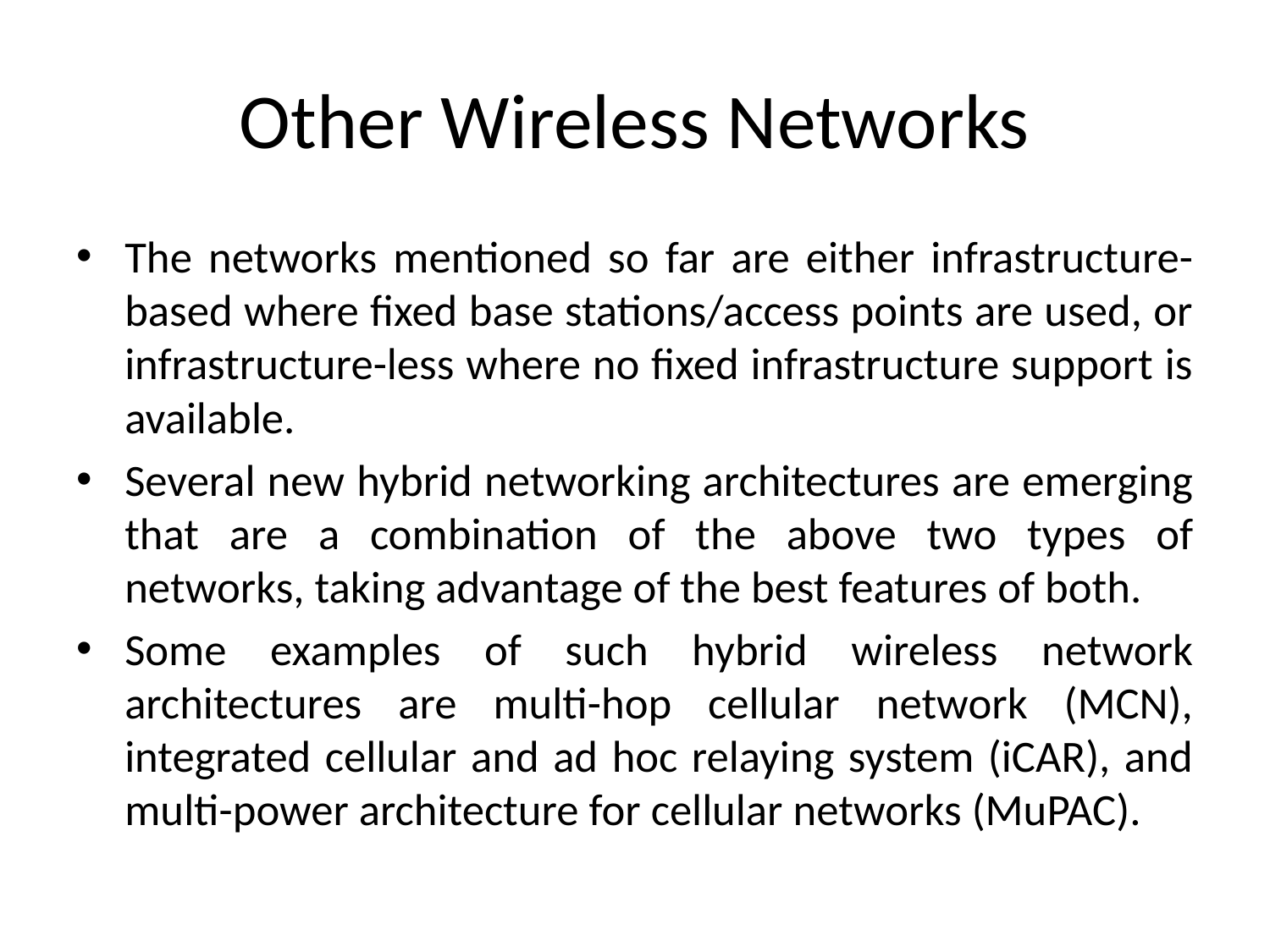

# Other Wireless Networks
The networks mentioned so far are either infrastructure-based where fixed base stations/access points are used, or infrastructure-less where no fixed infrastructure support is available.
Several new hybrid networking architectures are emerging that are a combination of the above two types of networks, taking advantage of the best features of both.
Some examples of such hybrid wireless network architectures are multi-hop cellular network (MCN), integrated cellular and ad hoc relaying system (iCAR), and multi-power architecture for cellular networks (MuPAC).